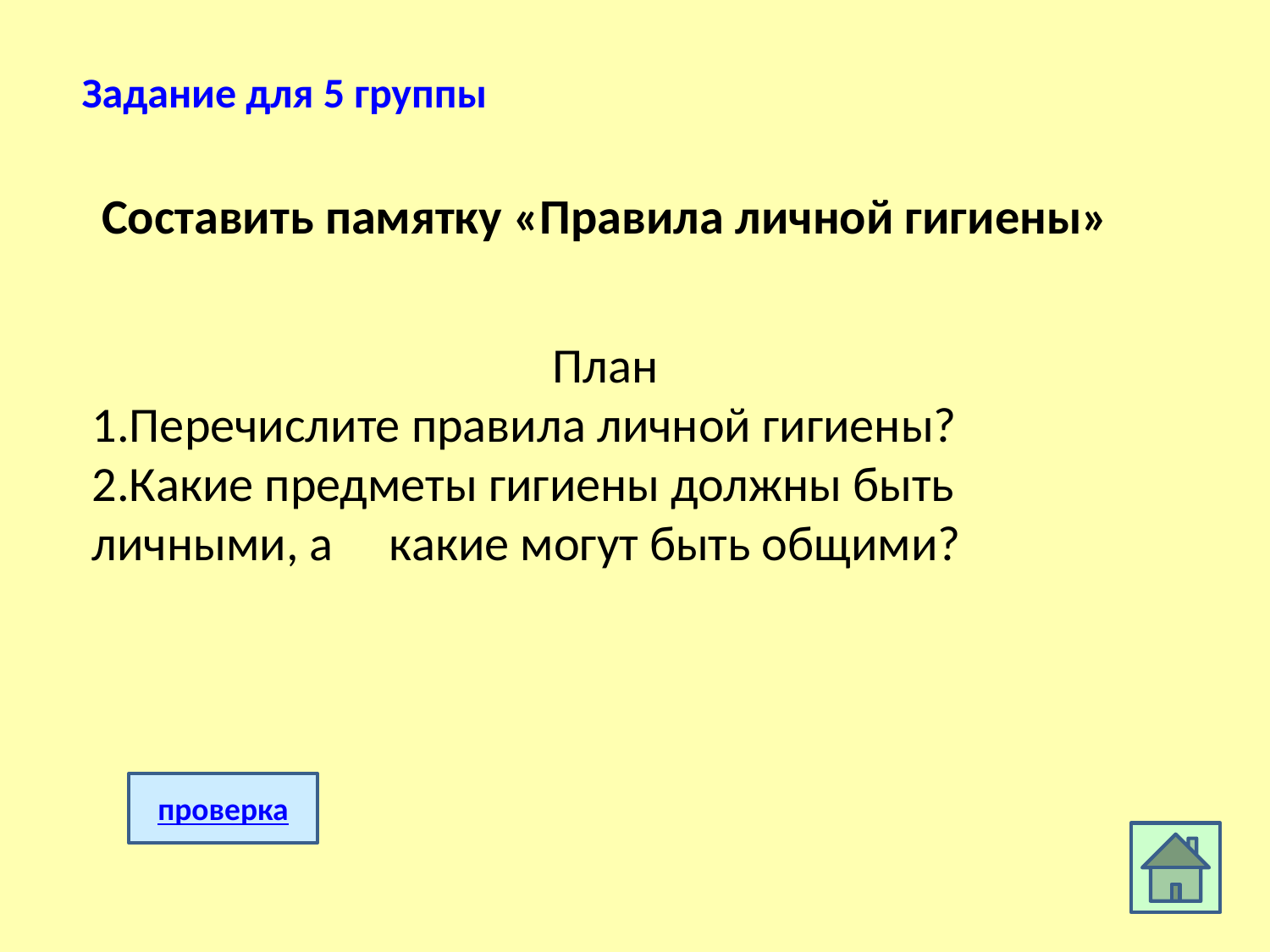

Задание для 5 группы
Составить памятку «Правила личной гигиены»
План
1.Перечислите правила личной гигиены?
2.Какие предметы гигиены должны быть личными, а     какие могут быть общими?

проверка